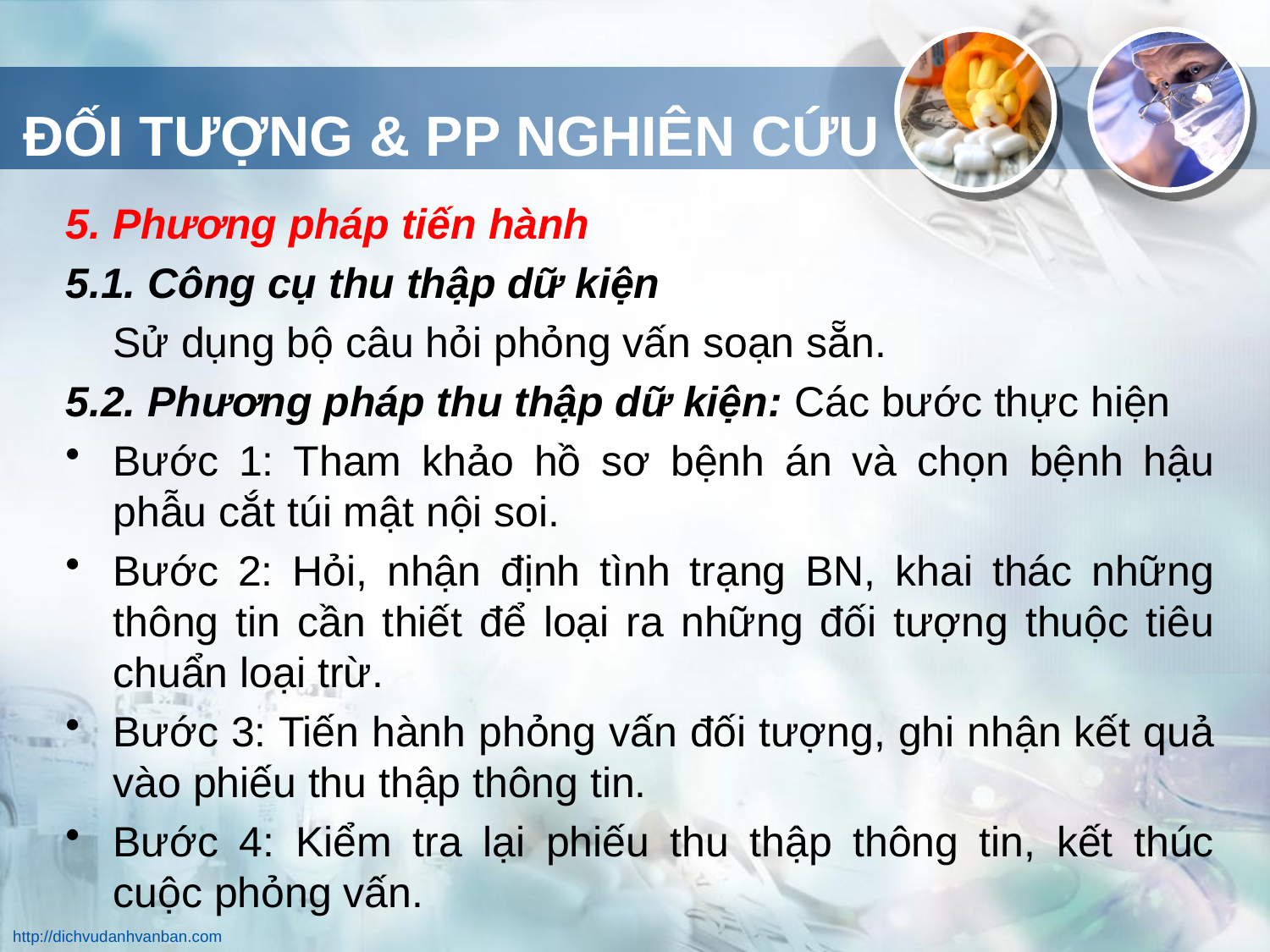

# ĐỐI TƯỢNG & PP NGHIÊN CỨU
5. Phương pháp tiến hành
5.1. Công cụ thu thập dữ kiện
    Sử dụng bộ câu hỏi phỏng vấn soạn sẵn.
5.2. Phương pháp thu thập dữ kiện: Các bước thực hiện
Bước 1: Tham khảo hồ sơ bệnh án và chọn bệnh hậu phẫu cắt túi mật nội soi.
Bước 2: Hỏi, nhận định tình trạng BN, khai thác những thông tin cần thiết để loại ra những đối tượng thuộc tiêu chuẩn loại trừ.
Bước 3: Tiến hành phỏng vấn đối tượng, ghi nhận kết quả vào phiếu thu thập thông tin.
Bước 4: Kiểm tra lại phiếu thu thập thông tin, kết thúc cuộc phỏng vấn.